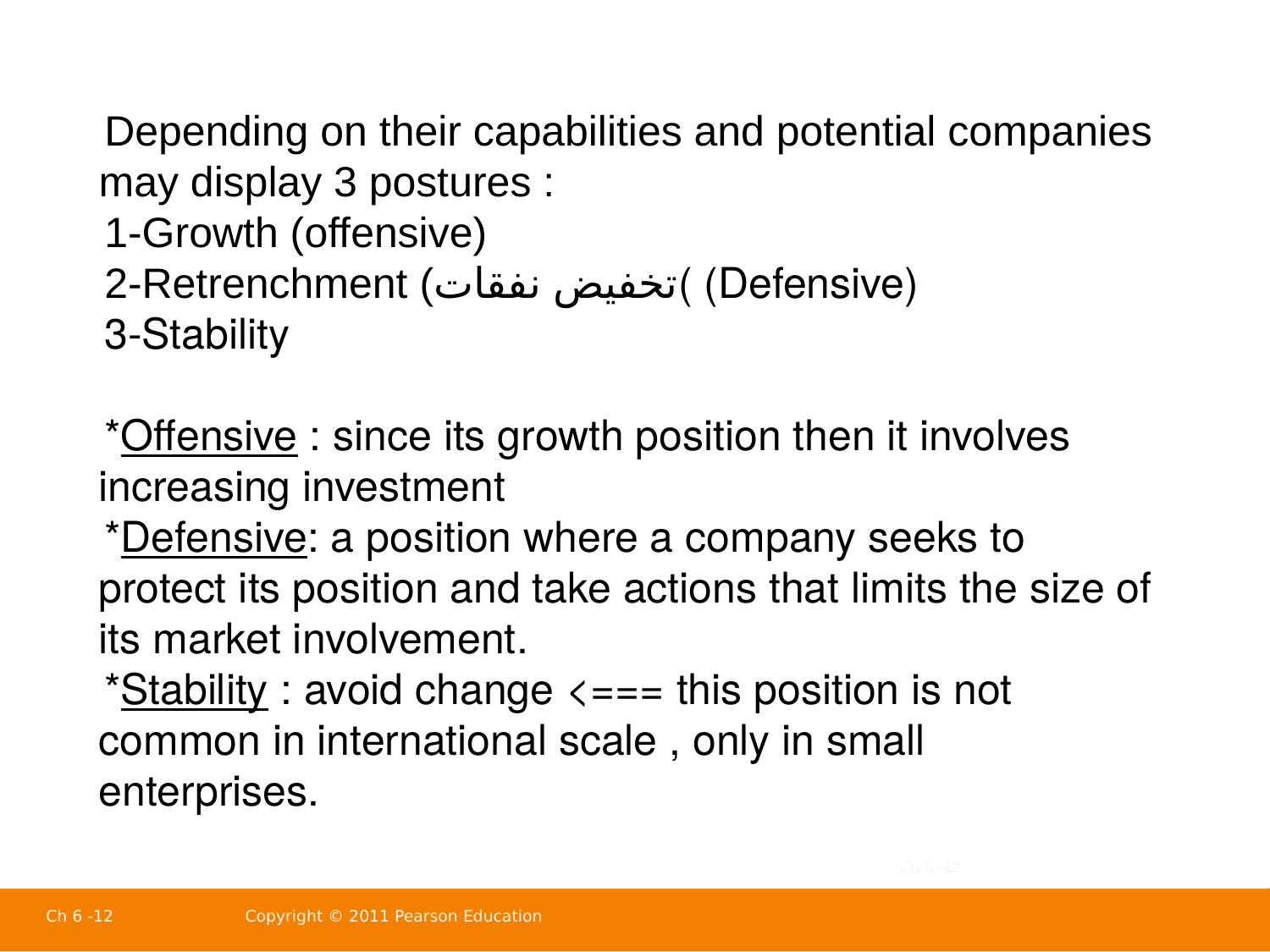

Depending on their capabilities and potential companies may display 3 postures :
1-Growth (offensive)
2-Retrenchment (تخفيض نفقات( (Defensive)
3-Stability

*Offensive : since its growth position then it involves increasing investment
*Defensive: a position where a company seeks to protect its position and take actions that limits the size of its market involvement.
*Stability : avoid change <=== this position is not common in international scale , only in small enterprises.

Ch 5 -12
Ch 6 -12
Copyright © 2011 Pearson Education